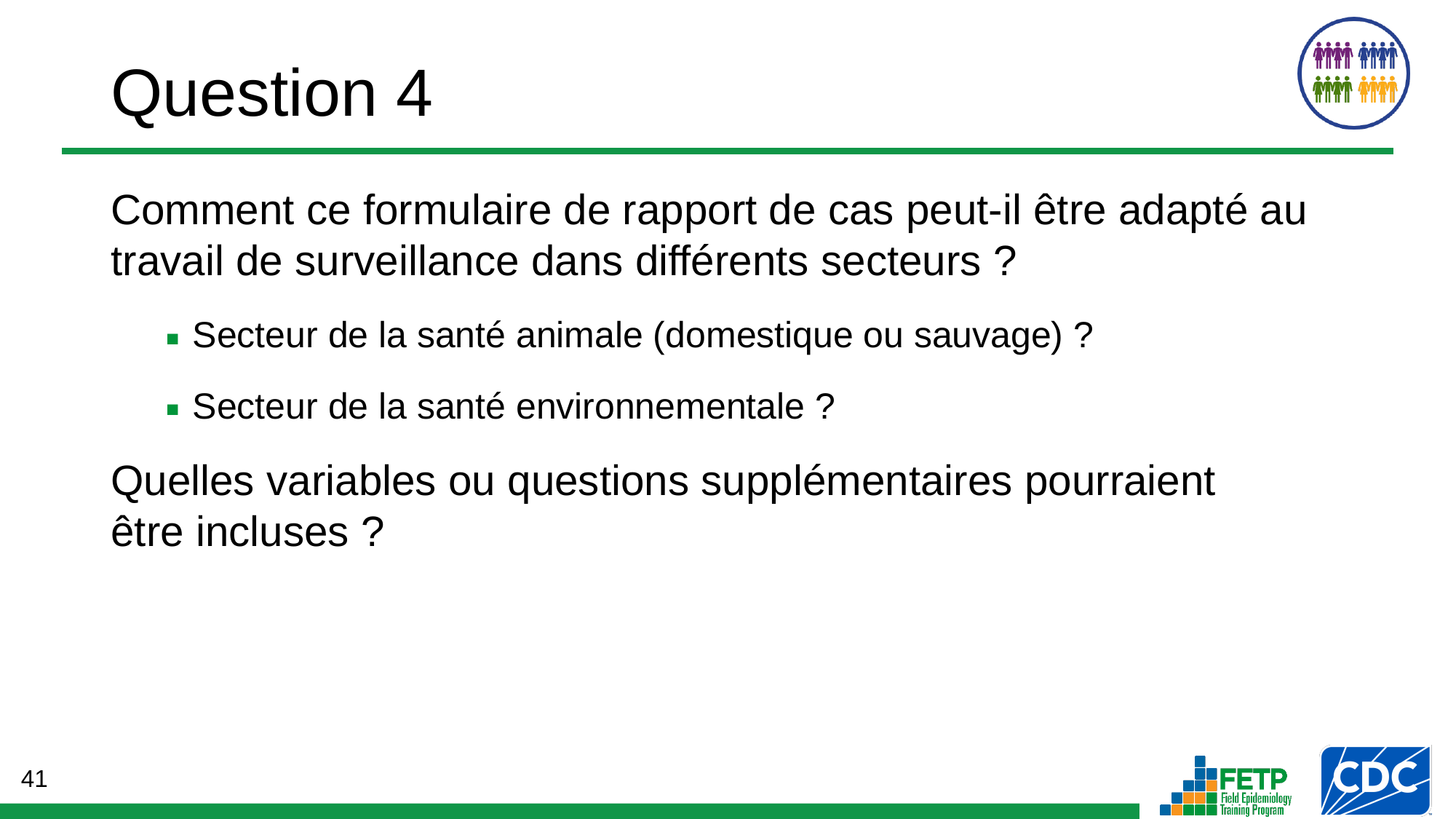

# Question 4
Comment ce formulaire de rapport de cas peut-il être adapté au travail de surveillance dans différents secteurs ?
Secteur de la santé animale (domestique ou sauvage) ?
Secteur de la santé environnementale ?
Quelles variables ou questions supplémentaires pourraient
être incluses ?